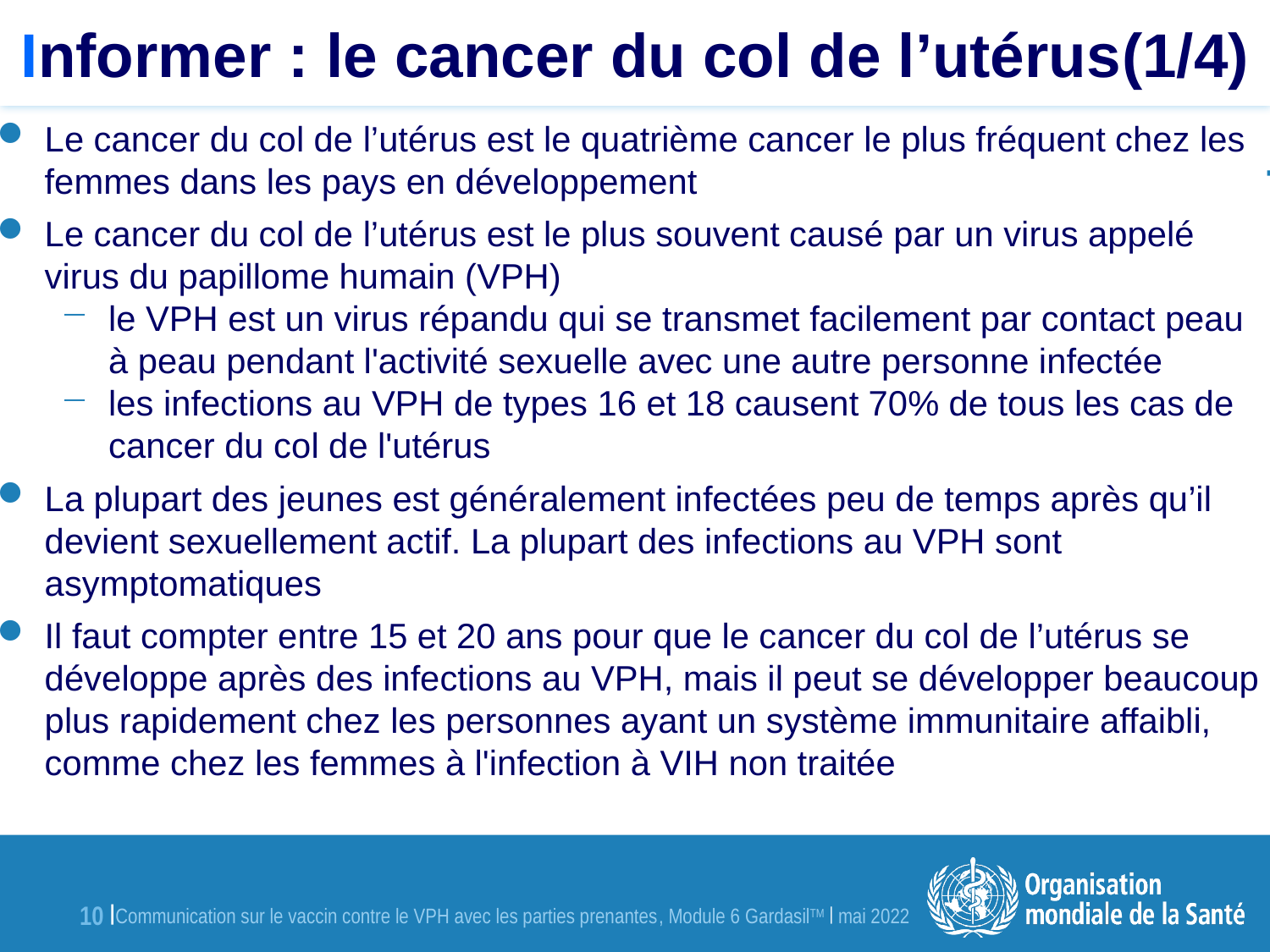

# Informer : le cancer du col de l’utérus(1/4)
Le cancer du col de l’utérus est le quatrième cancer le plus fréquent chez les femmes dans les pays en développement
Le cancer du col de l’utérus est le plus souvent causé par un virus appelé virus du papillome humain (VPH)
le VPH est un virus répandu qui se transmet facilement par contact peau à peau pendant l'activité sexuelle avec une autre personne infectée
les infections au VPH de types 16 et 18 causent 70% de tous les cas de cancer du col de l'utérus
La plupart des jeunes est généralement infectées peu de temps après qu’il devient sexuellement actif. La plupart des infections au VPH sont asymptomatiques
Il faut compter entre 15 et 20 ans pour que le cancer du col de l’utérus se développe après des infections au VPH, mais il peut se développer beaucoup plus rapidement chez les personnes ayant un système immunitaire affaibli, comme chez les femmes à l'infection à VIH non traitée